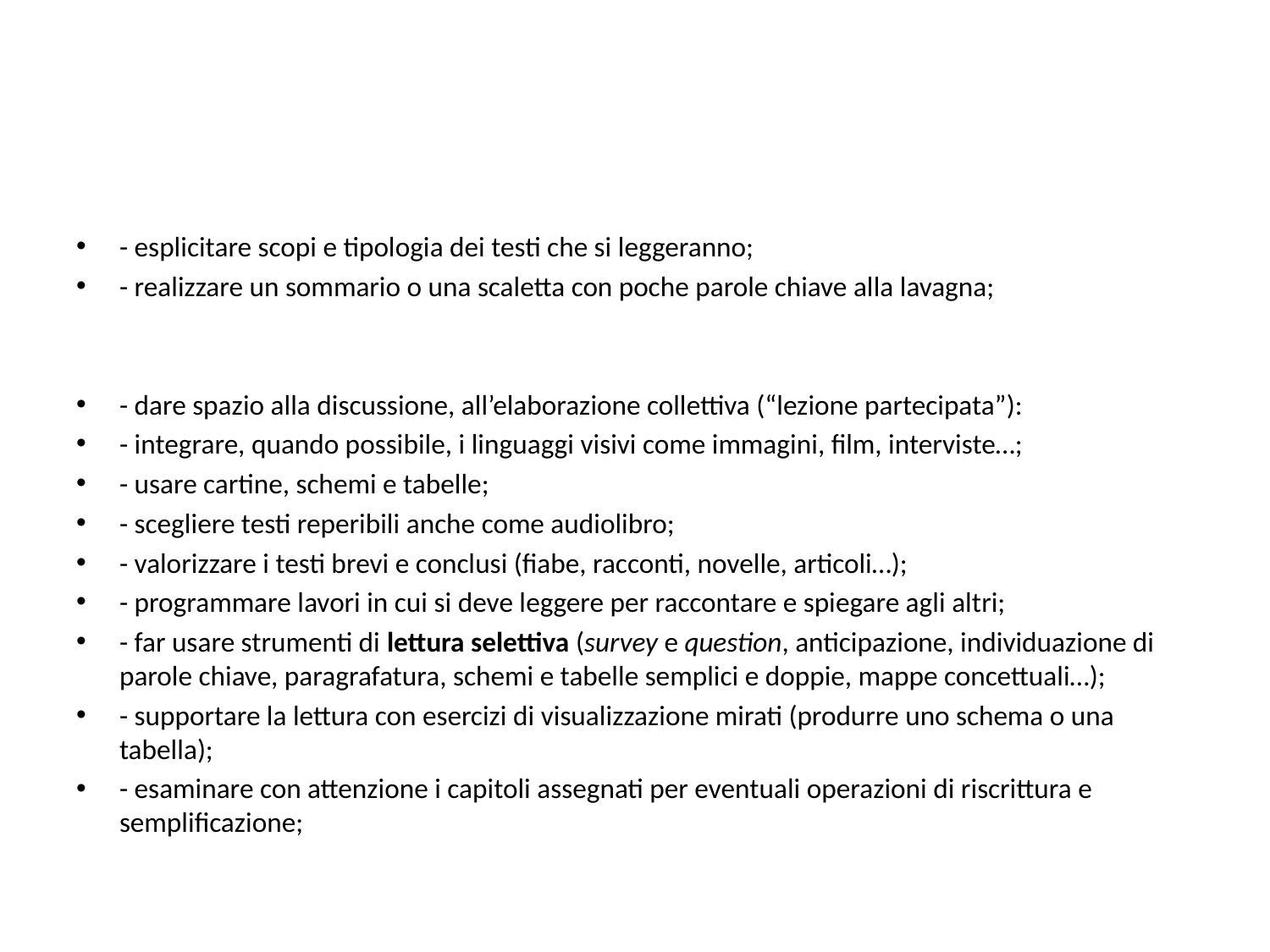

#
- esplicitare scopi e tipologia dei testi che si leggeranno;
- realizzare un sommario o una scaletta con poche parole chiave alla lavagna;

- dare spazio alla discussione, all’elaborazione collettiva (“lezione partecipata”):
- integrare, quando possibile, i linguaggi visivi come immagini, film, interviste…;
- usare cartine, schemi e tabelle;
- scegliere testi reperibili anche come audiolibro;
- valorizzare i testi brevi e conclusi (fiabe, racconti, novelle, articoli…);
- programmare lavori in cui si deve leggere per raccontare e spiegare agli altri;
- far usare strumenti di lettura selettiva (survey e question, anticipazione, individuazione di parole chiave, paragrafatura, schemi e tabelle semplici e doppie, mappe concettuali…);
- supportare la lettura con esercizi di visualizzazione mirati (produrre uno schema o una tabella);
- esaminare con attenzione i capitoli assegnati per eventuali operazioni di riscrittura e semplificazione;